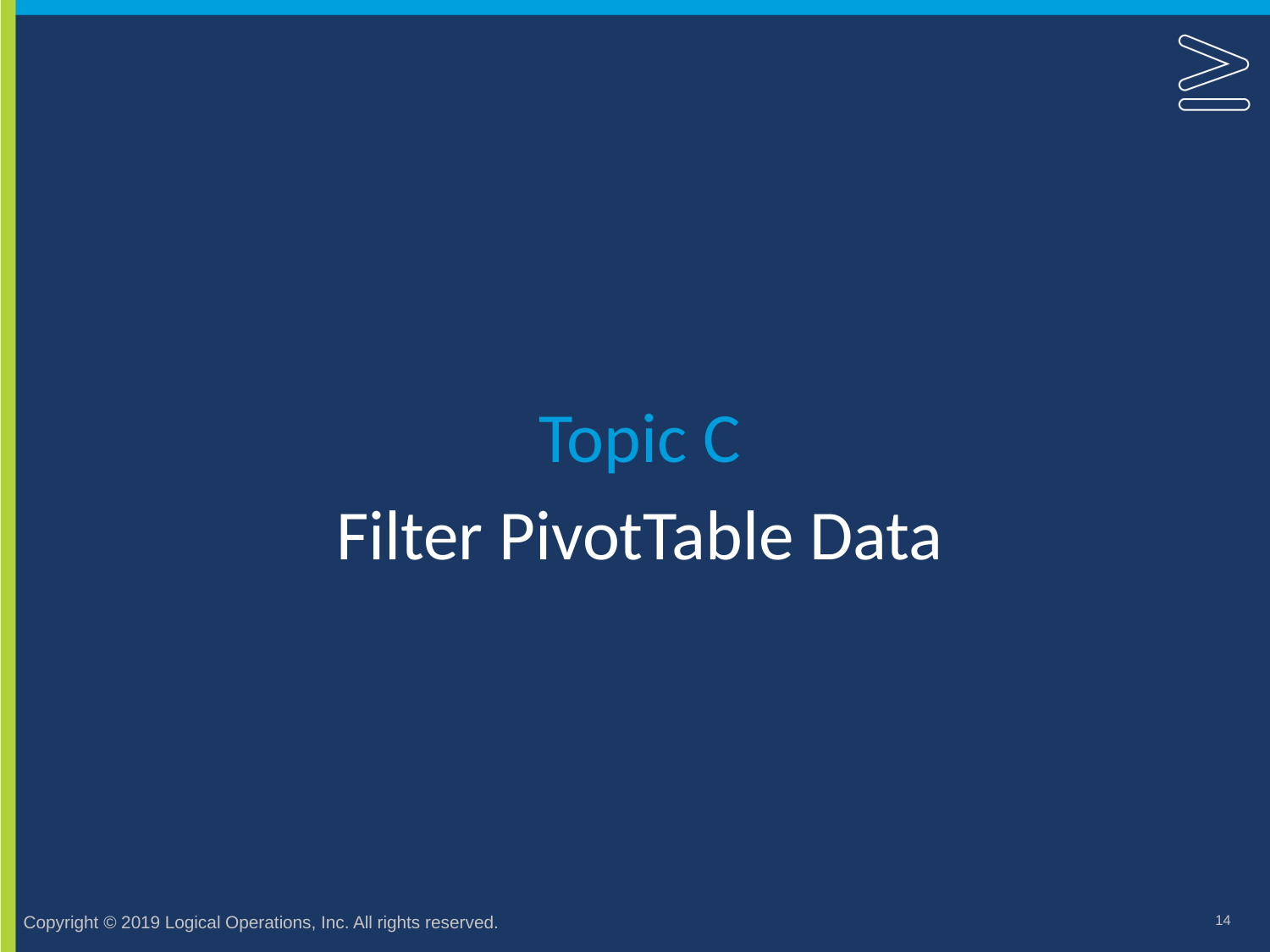

Topic C
# Filter PivotTable Data
14